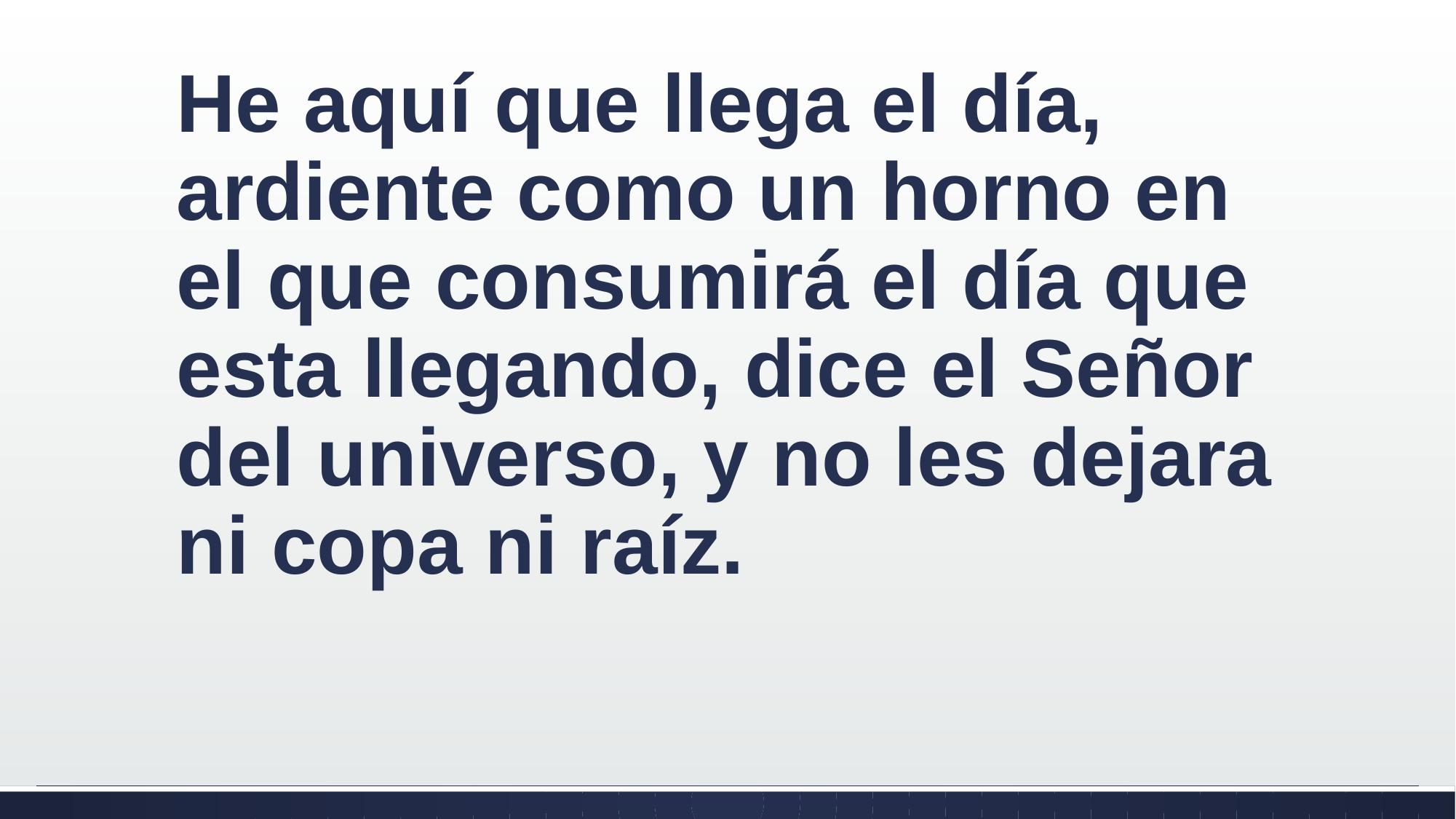

#
He aquí que llega el día, ardiente como un horno en el que consumirá el día que esta llegando, dice el Señor del universo, y no les dejara ni copa ni raíz.